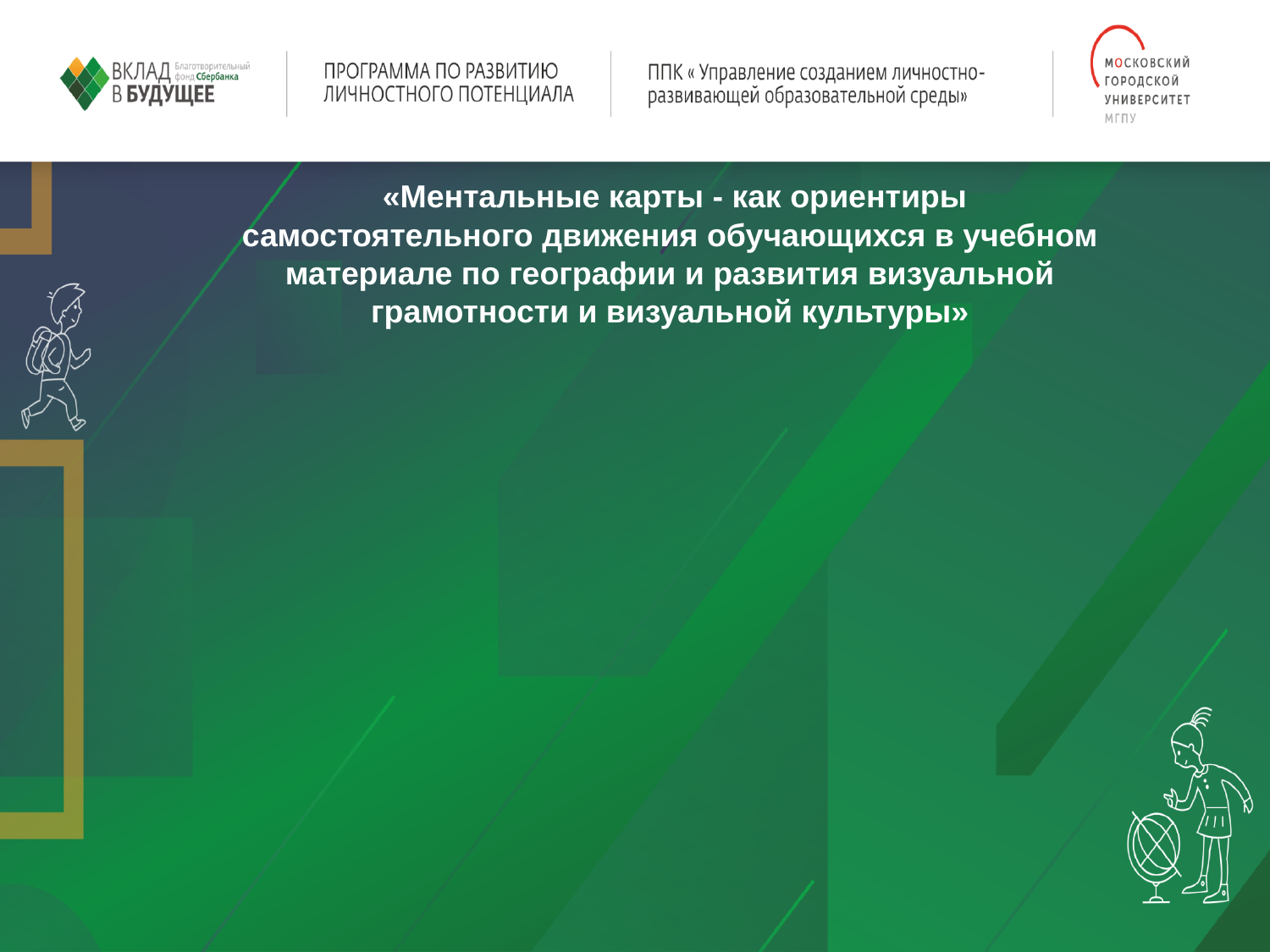

«Ментальные карты - как ориентиры самостоятельного движения обучающихся в учебном материале по географии и развития визуальной грамотности и визуальной культуры»